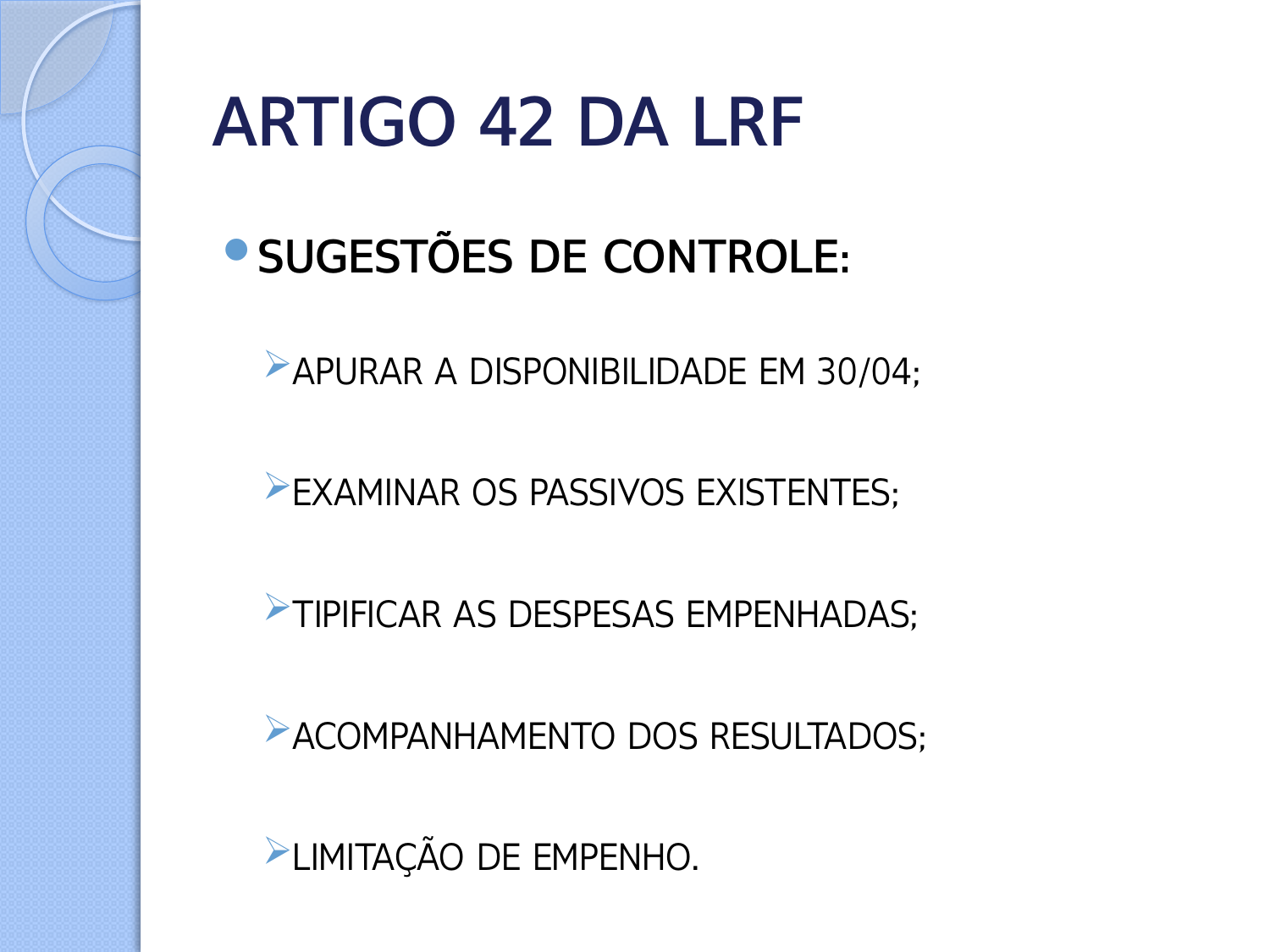

# ARTIGO 42 DA LRF
SUGESTÕES DE CONTROLE:

APURAR A DISPONIBILIDADE EM 30/04;

EXAMINAR OS PASSIVOS EXISTENTES;

TIPIFICAR AS DESPESAS EMPENHADAS;

ACOMPANHAMENTO DOS RESULTADOS;

LIMITAÇÃO DE EMPENHO.